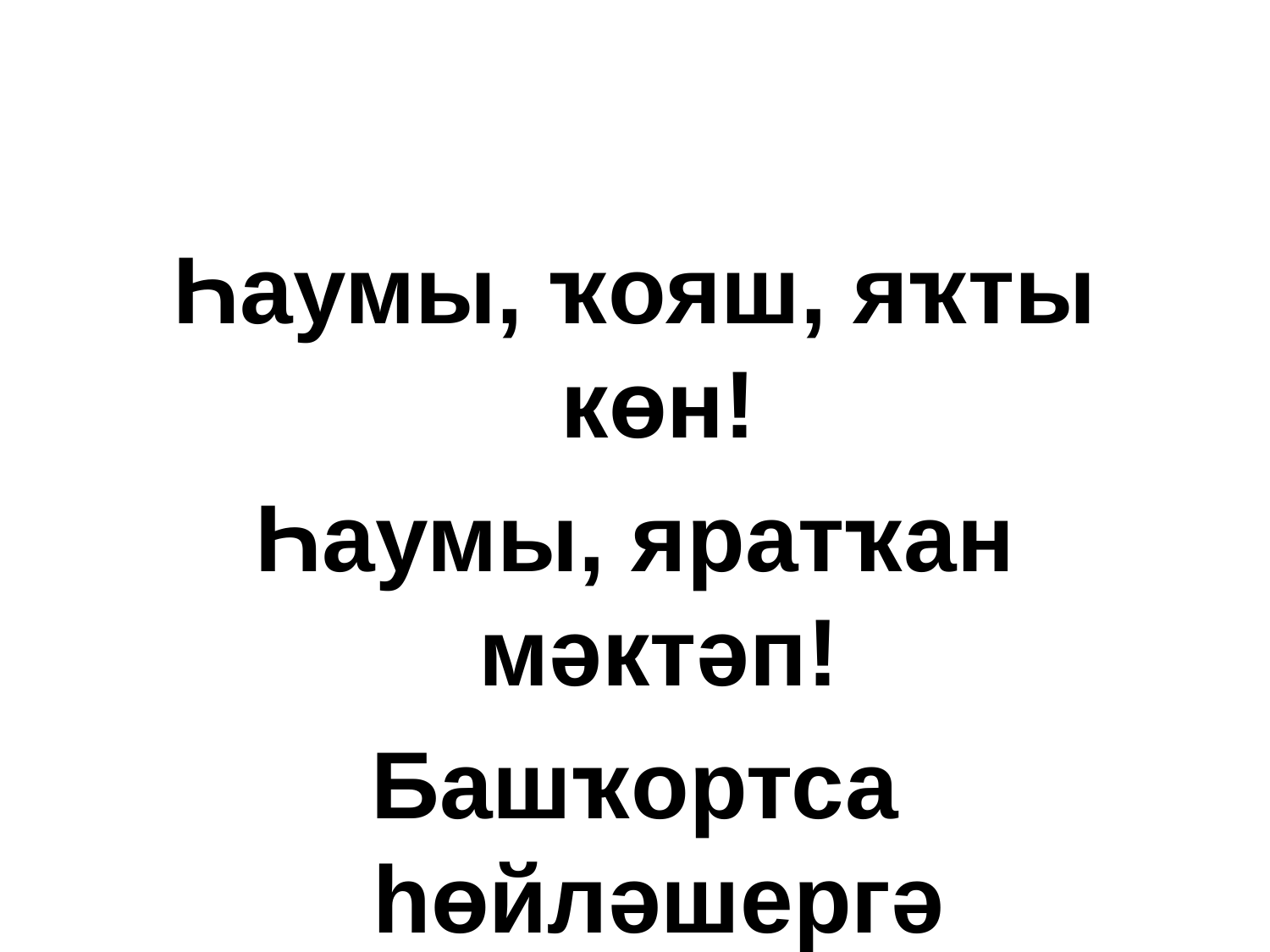

#
Һаумы, ҡояш, яҡты көн!
Һаумы, яратҡан мәктәп!
Башҡортса һөйләшергә
Йыйылдыҡ беҙ бергәләп!